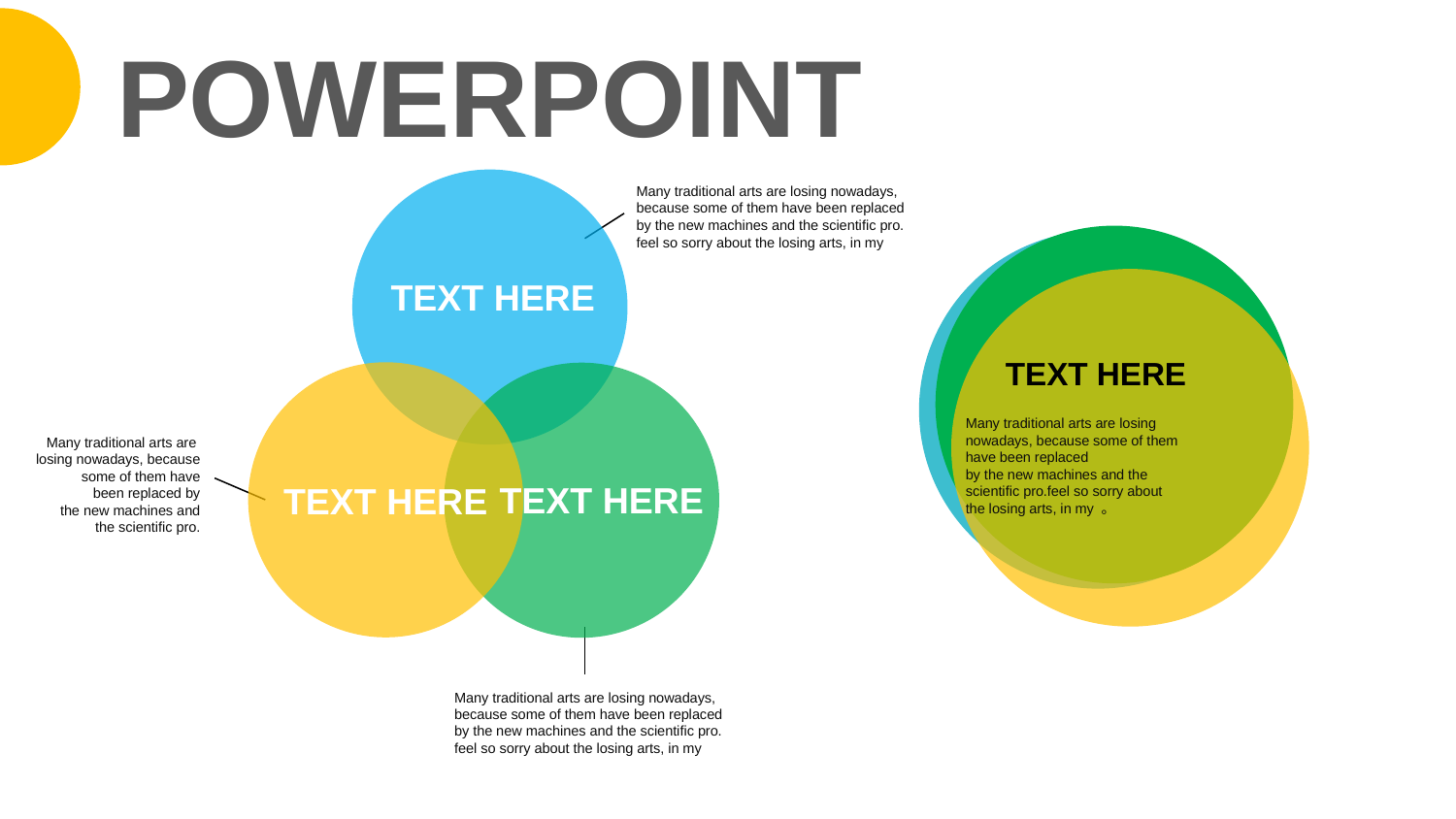

POWERPOINT

Many traditional arts are losing nowadays,
because some of them have been replaced
by the new machines and the scientific pro.
feel so sorry about the losing arts, in my

TEXT HERE
Many traditional arts are losing
nowadays, because some of them
have been replaced
by the new machines and the
scientific pro.feel so sorry about
the losing arts, in my 。
TEXT HERE

Many traditional arts are
losing nowadays, because
 some of them have
 been replaced by
 the new machines and
 the scientific pro.
TEXT HERE
TEXT HERE
Many traditional arts are losing nowadays,
because some of them have been replaced
by the new machines and the scientific pro.
feel so sorry about the losing arts, in my